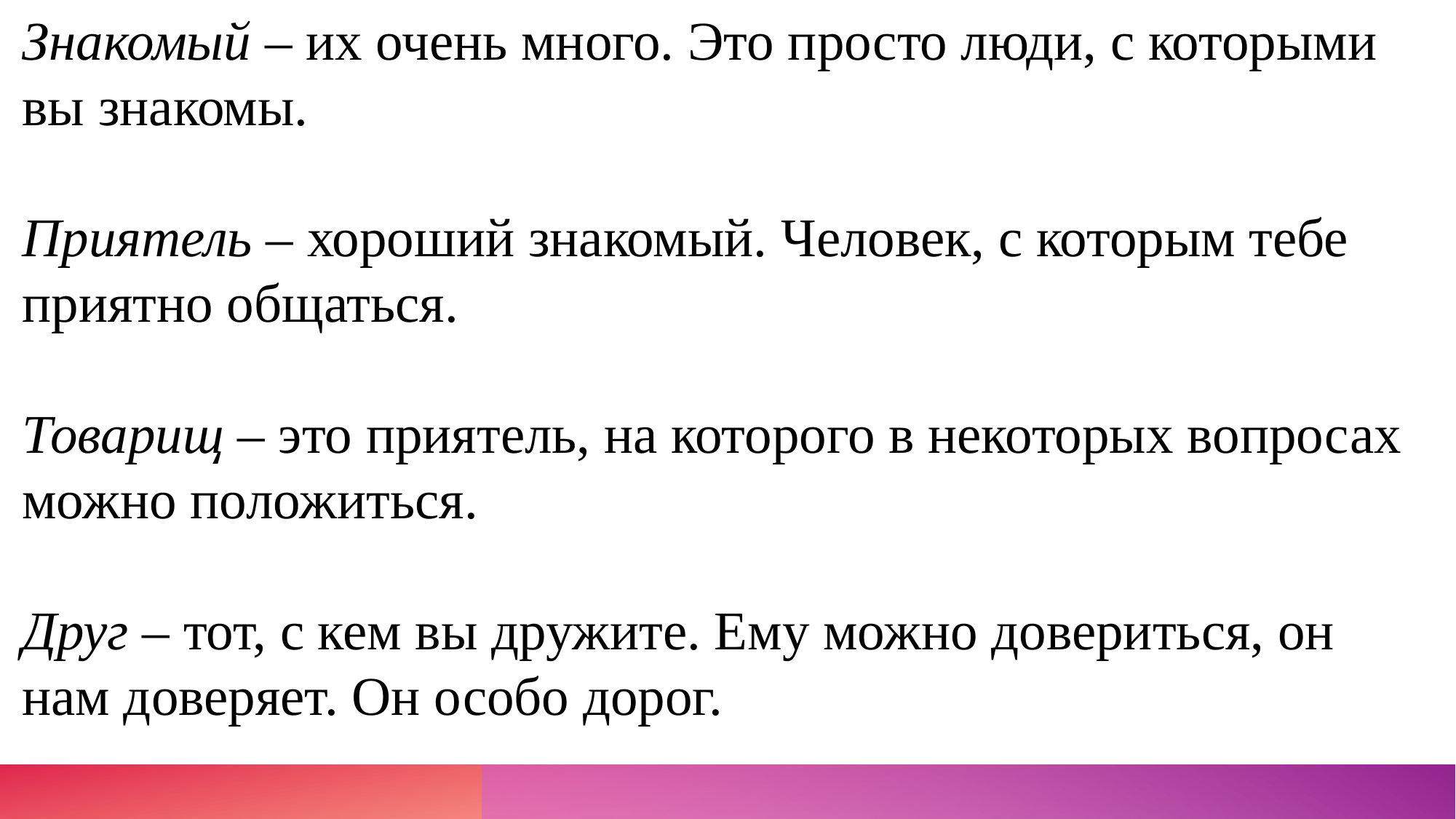

Знакомый – их очень много. Это просто люди, с которыми вы знакомы.

Приятель – хороший знакомый. Человек, с которым тебе приятно общаться.

Товарищ – это приятель, на которого в некоторых вопросах можно положиться.

Друг – тот, с кем вы дружите. Ему можно довериться, он нам доверяет. Он особо дорог.